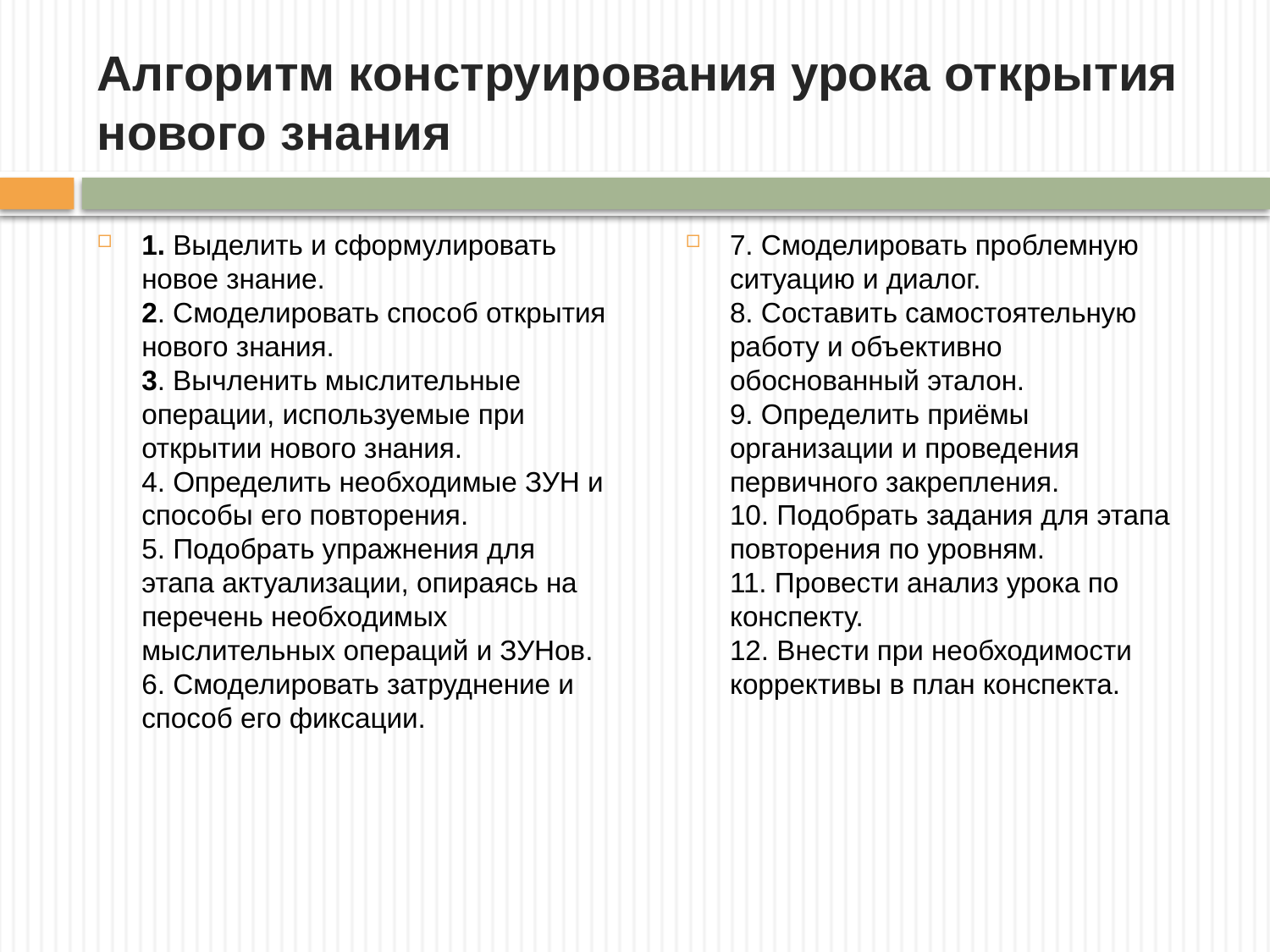

# Алгоритм конструирования урока открытия нового знания
1. Выделить и сформулировать новое знание.
2. Смоделировать способ открытия нового знания.
3. Вычленить мыслительные операции, используемые при открытии нового знания.
4. Определить необходимые ЗУН и способы его повторения.
5. Подобрать упражнения для этапа актуализации, опираясь на перечень необходимых мыслительных операций и ЗУНов.
6. Смоделировать затруднение и способ его фиксации.

7. Смоделировать проблемную ситуацию и диалог.
8. Составить самостоятельную работу и объективно обоснованный эталон.
9. Определить приёмы организации и проведения первичного закрепления.
10. Подобрать задания для этапа повторения по уровням.
11. Провести анализ урока по конспекту.
12. Внести при необходимости коррективы в план конспекта.